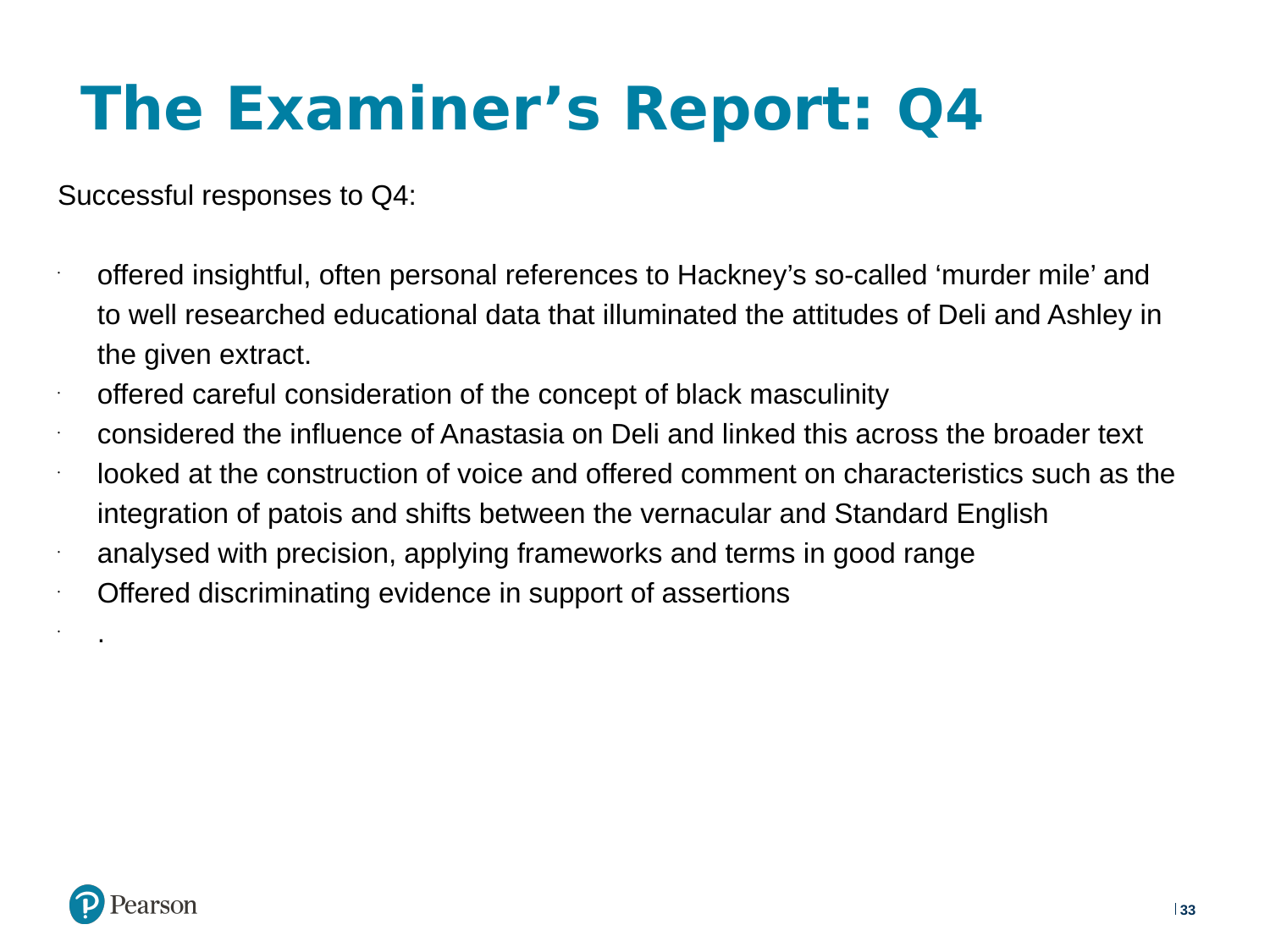

# The Examiner’s Report: Q4
Successful responses to Q4:

offered insightful, often personal references to Hackney’s so-called ‘murder mile’ and to well researched educational data that illuminated the attitudes of Deli and Ashley in the given extract.
offered careful consideration of the concept of black masculinity
considered the influence of Anastasia on Deli and linked this across the broader text
looked at the construction of voice and offered comment on characteristics such as the integration of patois and shifts between the vernacular and Standard English
analysed with precision, applying frameworks and terms in good range
Offered discriminating evidence in support of assertions
.

33